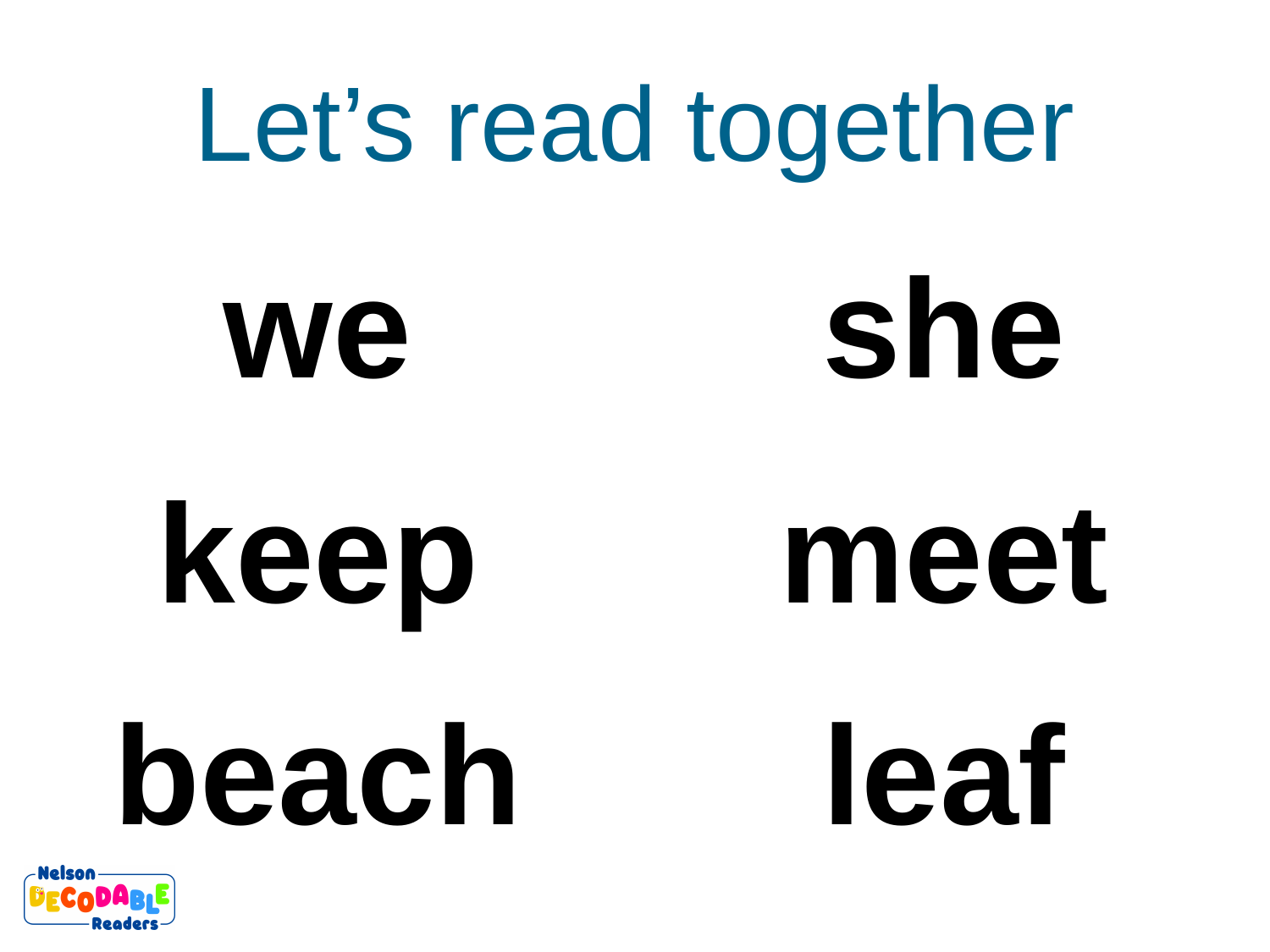

Let’s read together
we
she
keep
meet
leaf
beach